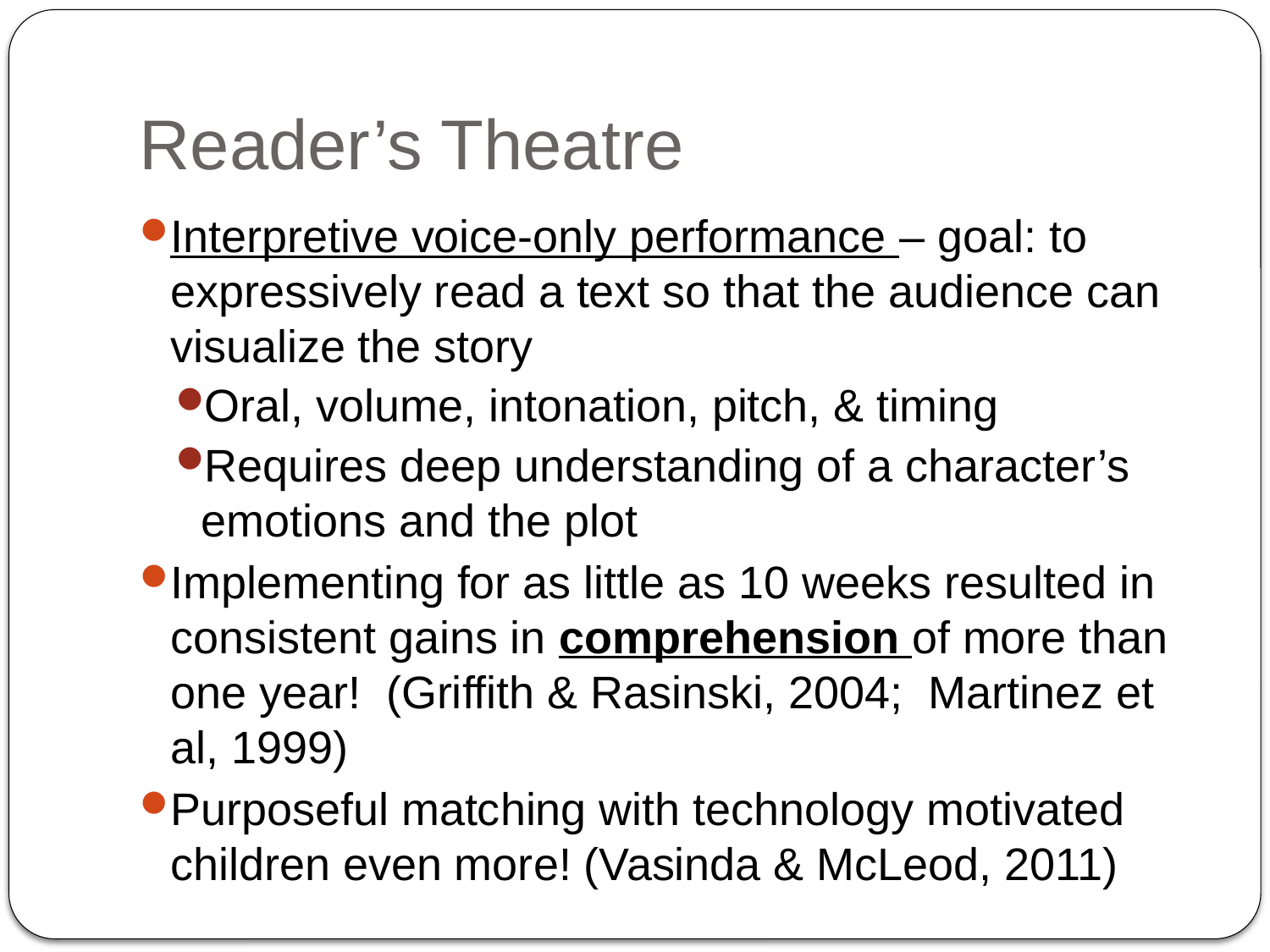

# Reader’s Theatre
Interpretive voice-only performance – goal: to expressively read a text so that the audience can visualize the story
Oral, volume, intonation, pitch, & timing
Requires deep understanding of a character’s emotions and the plot
Implementing for as little as 10 weeks resulted in consistent gains in comprehension of more than one year!  (Griffith & Rasinski, 2004;  Martinez et al, 1999)
Purposeful matching with technology motivated children even more! (Vasinda & McLeod, 2011)